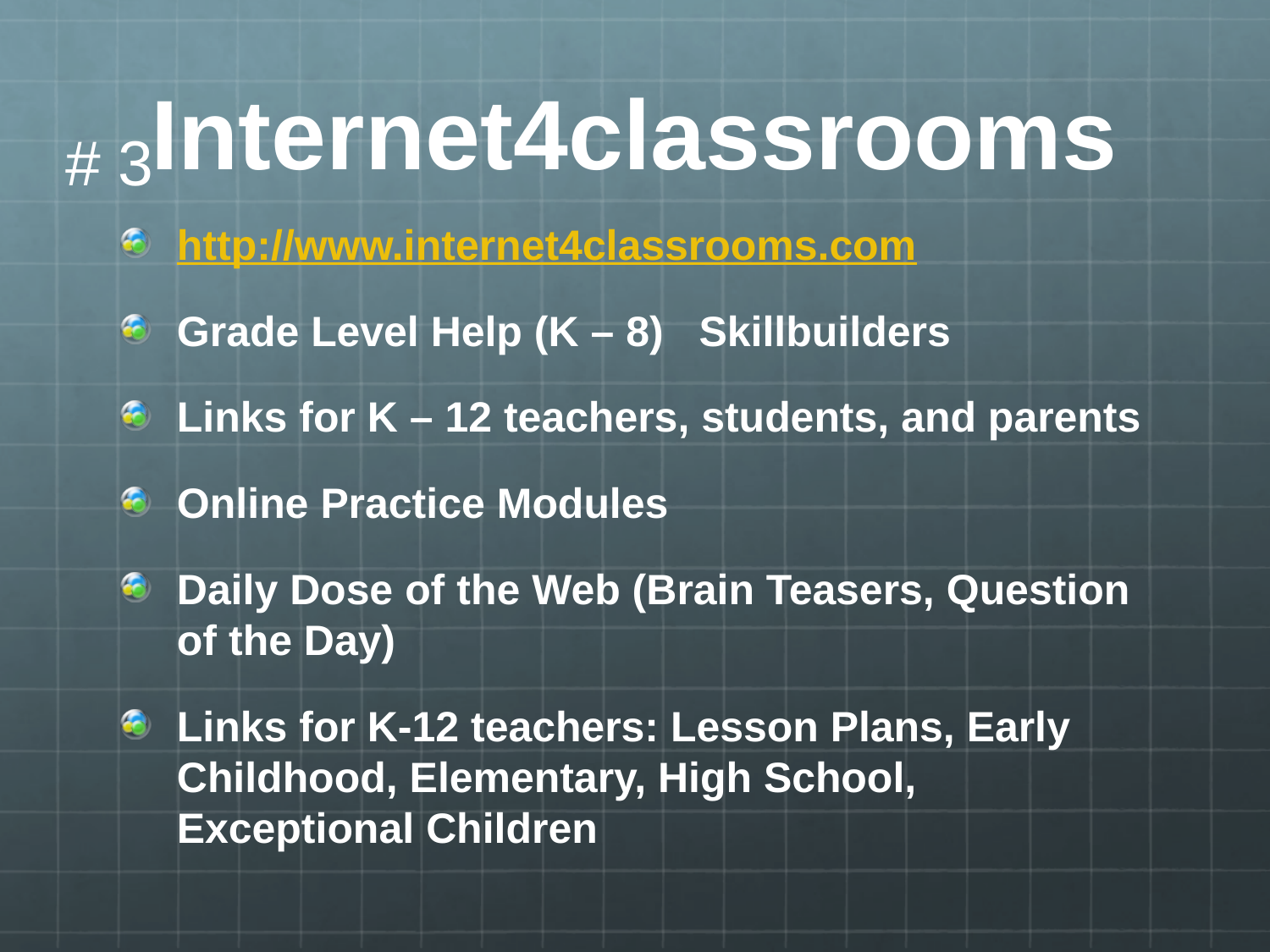

# Internet4classrooms
# 3
http://www.internet4classrooms.com
Grade Level Help (K – 8)   Skillbuilders
Links for K – 12 teachers, students, and parents
Online Practice Modules
Daily Dose of the Web (Brain Teasers, Question of the Day)
Links for K-12 teachers: Lesson Plans, Early Childhood, Elementary, High School, Exceptional Children